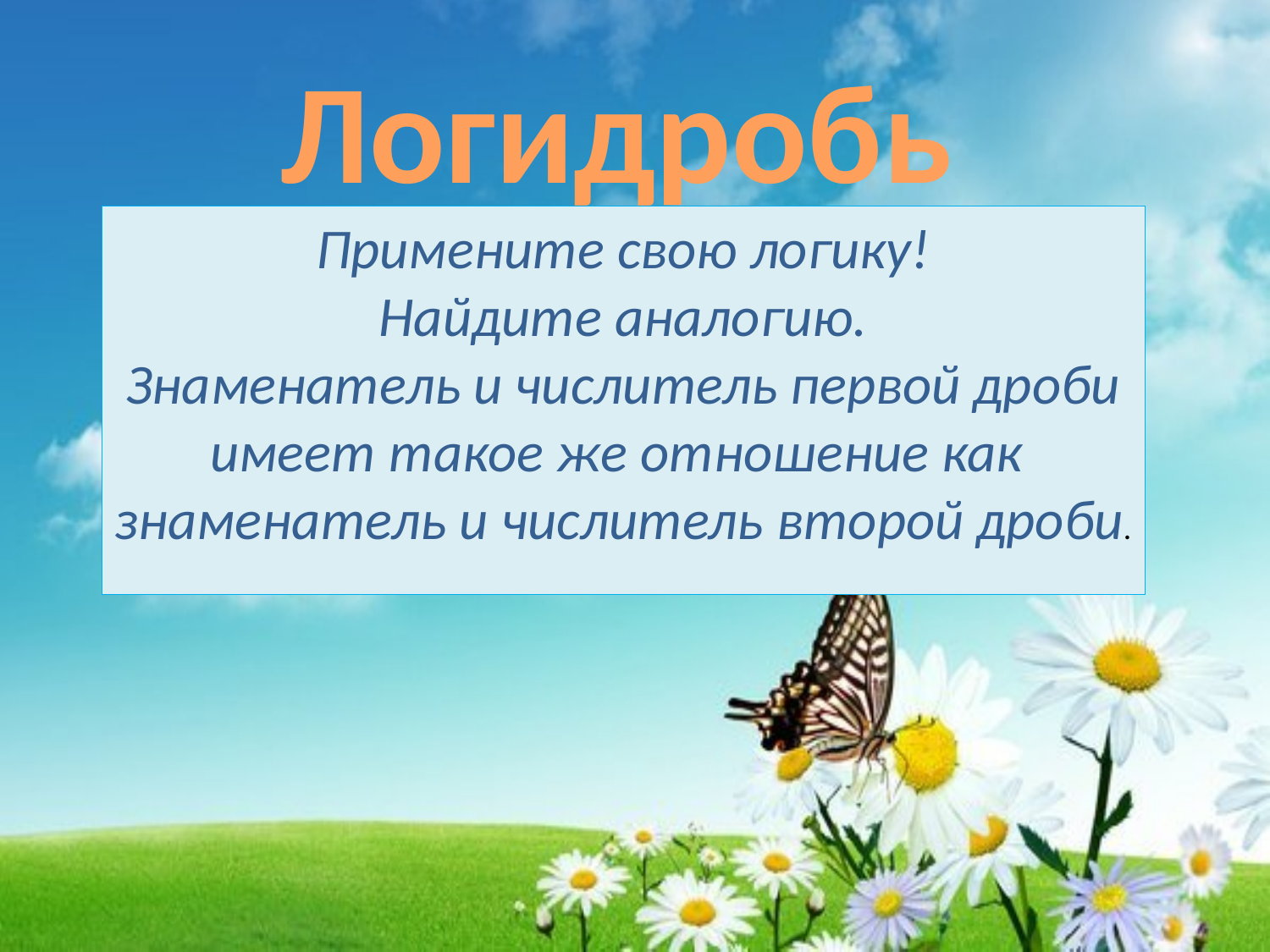

Логидробь
Примените свою логику!
Найдите аналогию.
Знаменатель и числитель первой дроби
имеет такое же отношение как
знаменатель и числитель второй дроби.